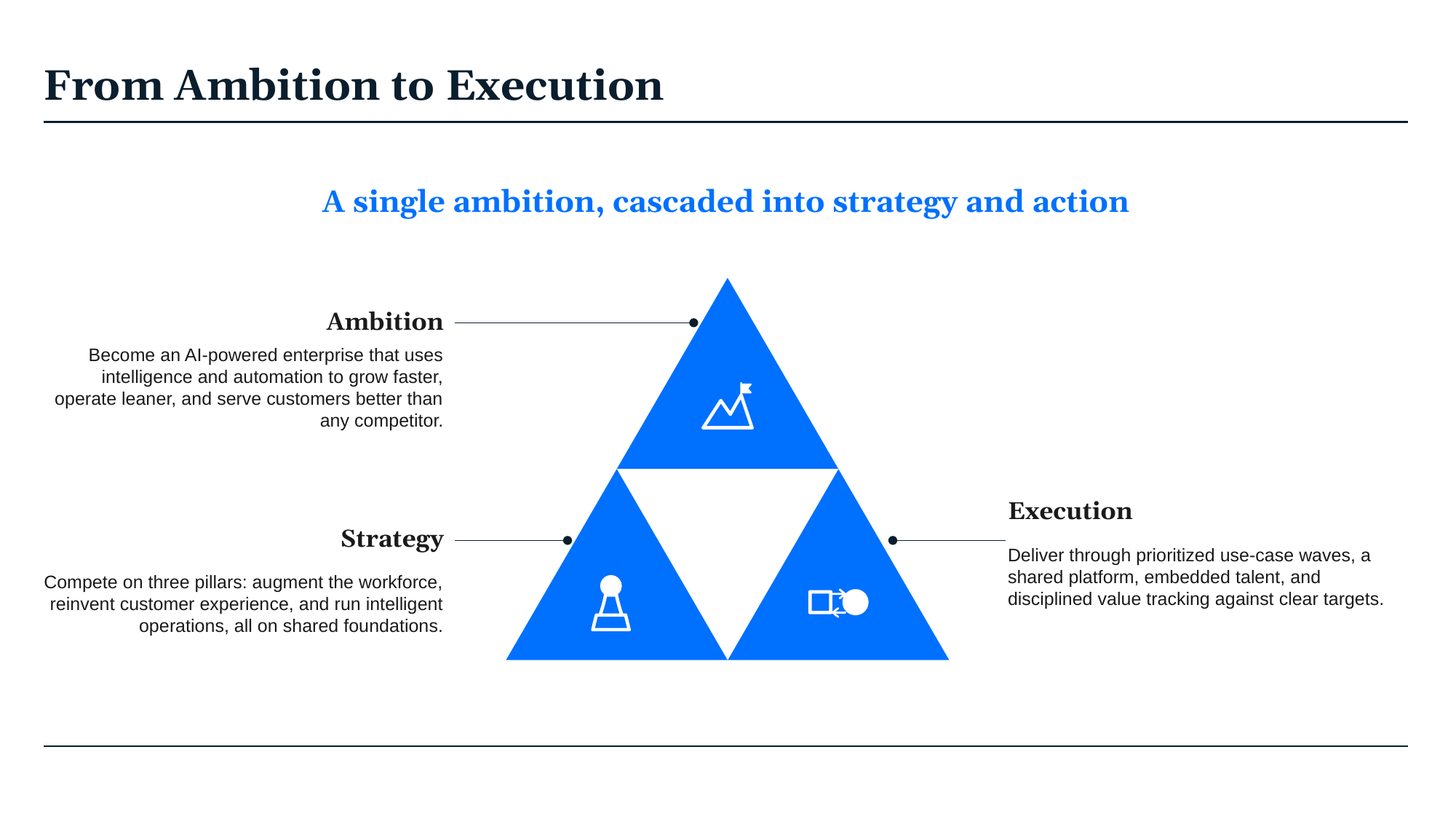

# From Ambition to Execution
A single ambition, cascaded into strategy and action

Ambition
Become an AI-powered enterprise that uses intelligence and automation to grow faster, operate leaner, and serve customers better than any competitor.

Execution
Strategy
Deliver through prioritized use-case waves, a shared platform, embedded talent, and disciplined value tracking against clear targets.
Compete on three pillars: augment the workforce, reinvent customer experience, and run intelligent operations, all on shared foundations.